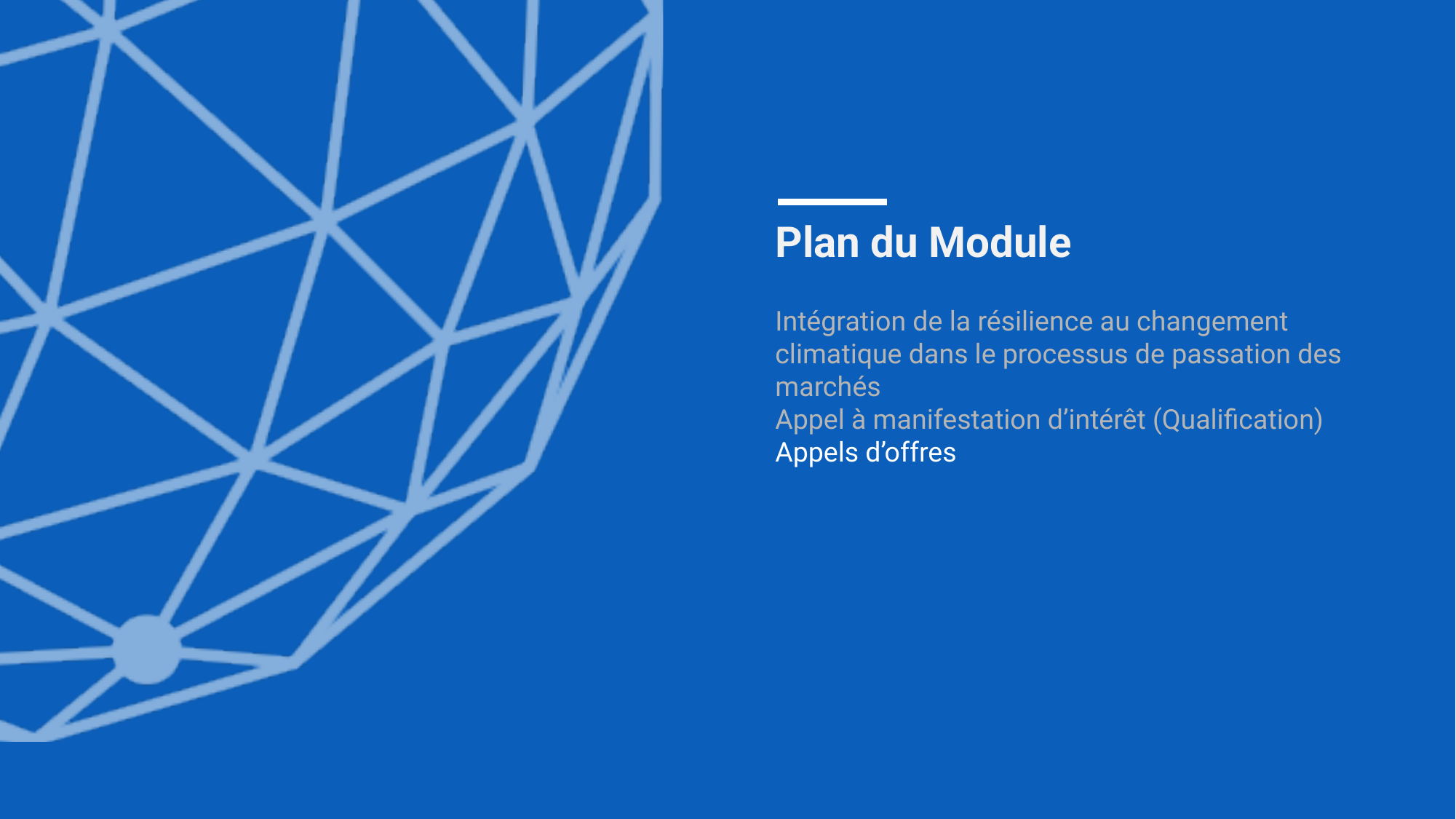

# Plan du Module
Intégration de la résilience au changement climatique dans le processus de passation des marchés
Appel à manifestation d’intérêt (Qualification)
Appels d’offres